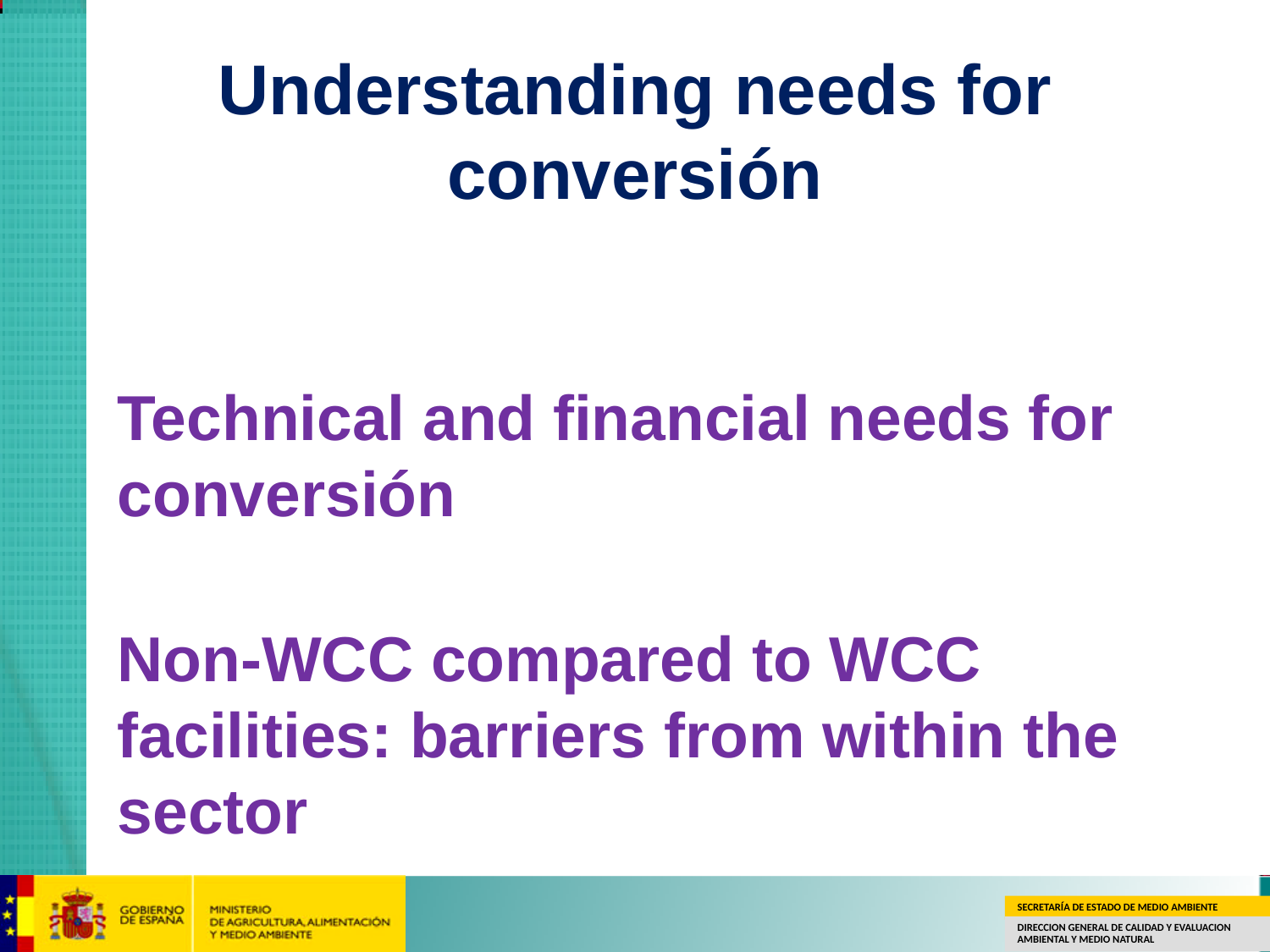

# Understanding needs for conversión

Technical and financial needs for conversión
Non-WCC compared to WCC facilities: barriers from within the sector